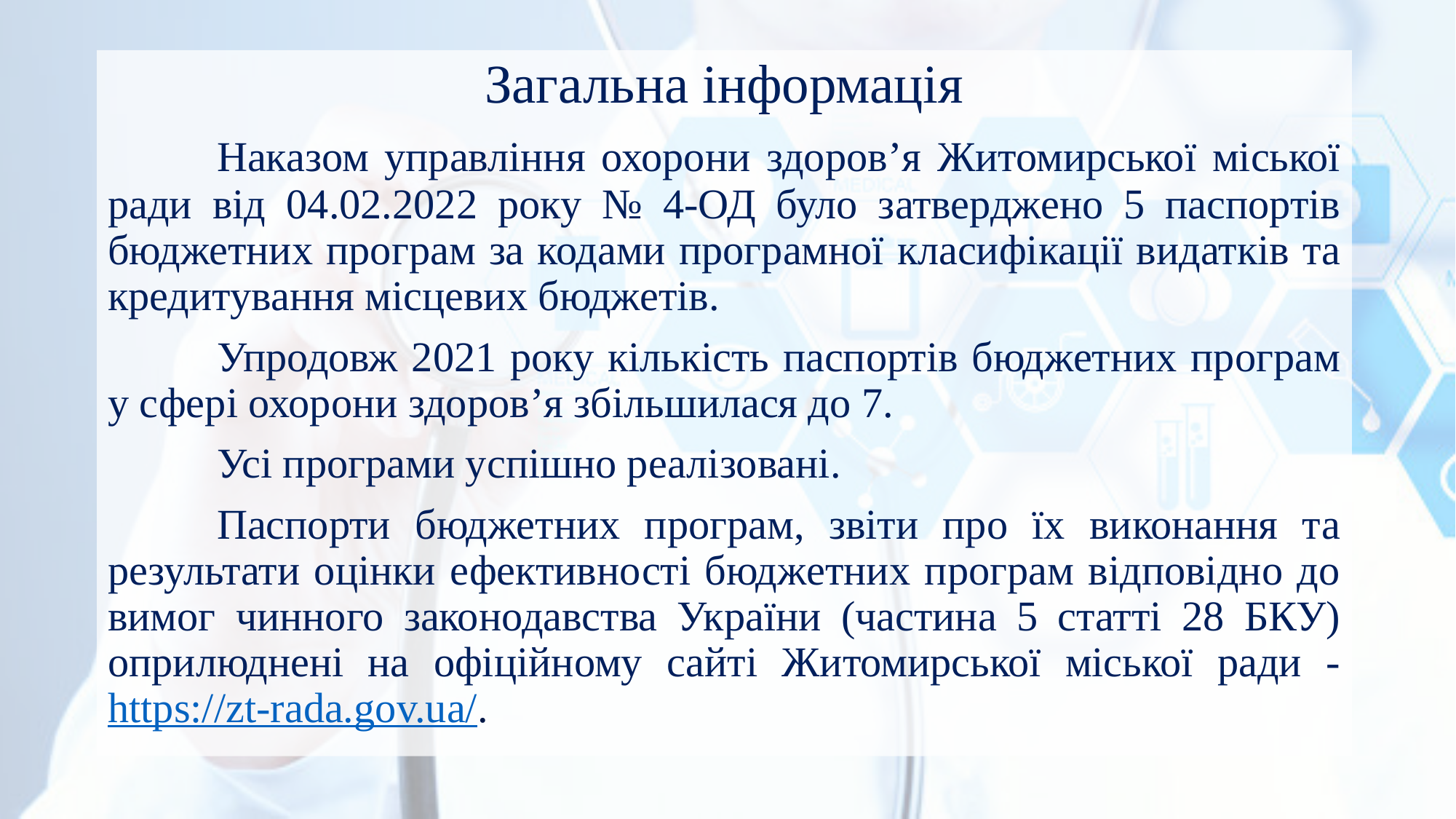

Загальна інформація
	Наказом управління охорони здоров’я Житомирської міської ради від 04.02.2022 року № 4-ОД було затверджено 5 паспортів бюджетних програм за кодами програмної класифікації видатків та кредитування місцевих бюджетів.
	Упродовж 2021 року кількість паспортів бюджетних програм у сфері охорони здоров’я збільшилася до 7.
	Усі програми успішно реалізовані.
	Паспорти бюджетних програм, звіти про їх виконання та результати оцінки ефективності бюджетних програм відповідно до вимог чинного законодавства України (частина 5 статті 28 БКУ) оприлюднені на офіційному сайті Житомирської міської ради - https://zt-rada.gov.ua/.